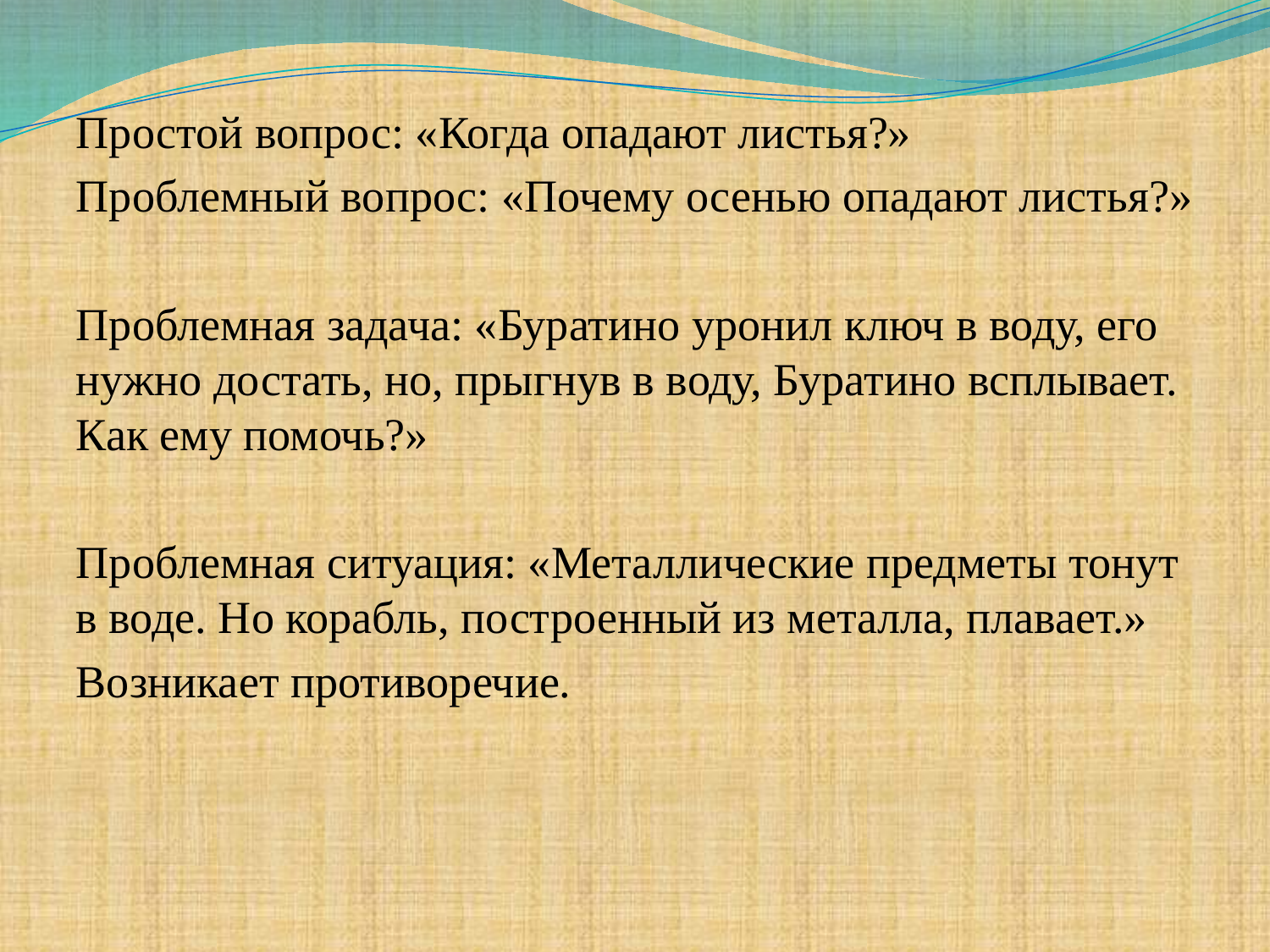

Простой вопрос: «Когда опадают листья?»
Проблемный вопрос: «Почему осенью опадают листья?»

Проблемная задача: «Буратино уронил ключ в воду, его нужно достать, но, прыгнув в воду, Буратино всплывает. Как ему помочь?»

Проблемная ситуация: «Металлические предметы тонут в воде. Но корабль, построенный из металла, плавает.»
Возникает противоречие.
#